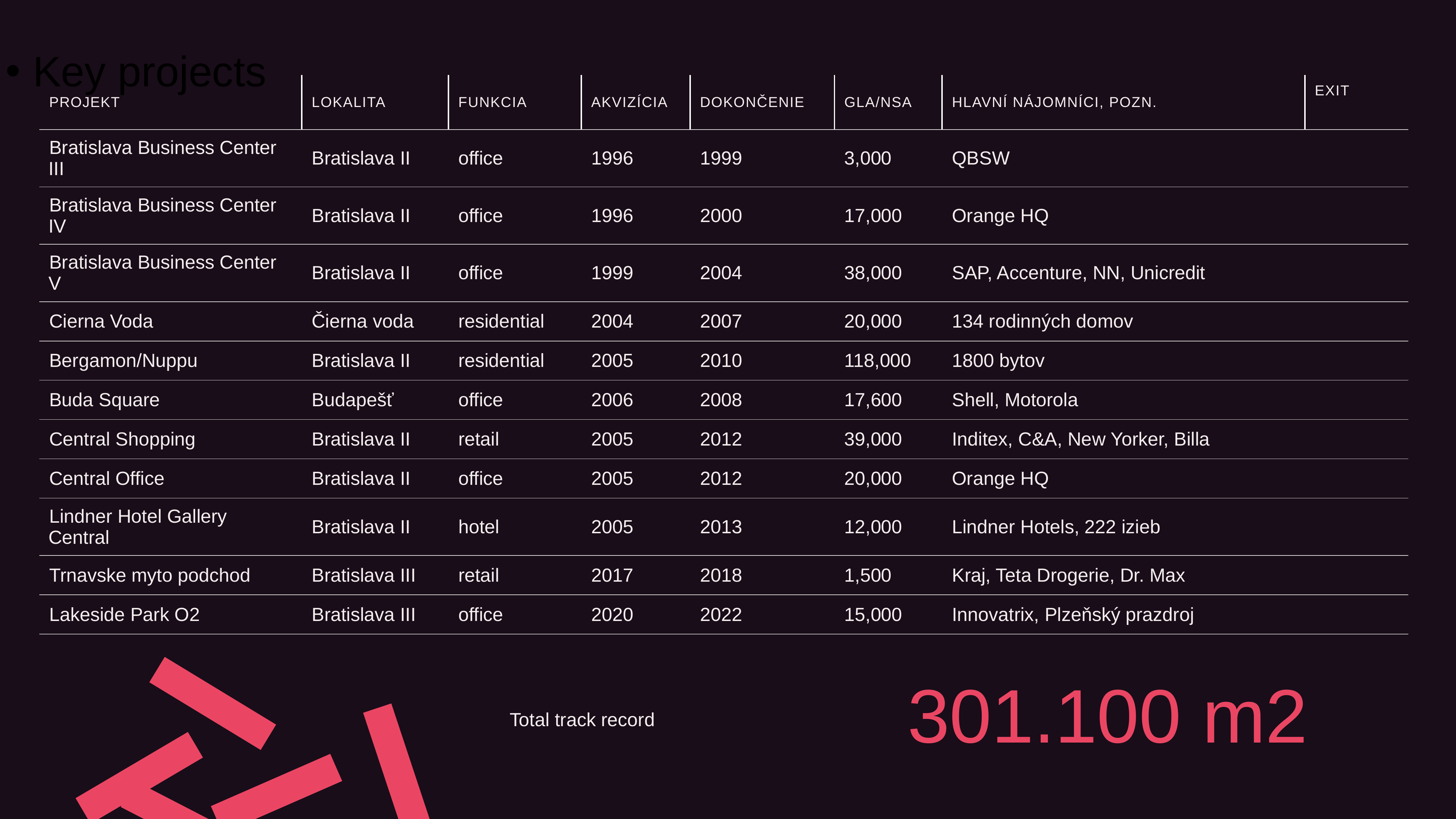

Key projects
| PROJEKT | lokalita | FUNKCIA | AKVIZÍCIA | DOkončenie | GLA/NSA | HLAVNÍ NÁJOMNÍCI, POzn. | ExIT |
| --- | --- | --- | --- | --- | --- | --- | --- |
| Bratislava Business Center III | Bratislava II | office | 1996 | 1999 | 3,000 | QBSW |  |
| Bratislava Business Center IV | Bratislava II | office | 1996 | 2000 | 17,000 | Orange HQ |  |
| Bratislava Business Center V | Bratislava II | office | 1999 | 2004 | 38,000 | SAP, Accenture, NN, Unicredit |  |
| Cierna Voda | Čierna voda | residential | 2004 | 2007 | 20,000 | 134 rodinných domov |  |
| Bergamon/Nuppu | Bratislava II | residential | 2005 | 2010 | 118,000 | 1800 bytov |  |
| Buda Square | Budapešť | office | 2006 | 2008 | 17,600 | Shell, Motorola |  |
| Central Shopping | Bratislava II | retail | 2005 | 2012 | 39,000 | Inditex, C&A, New Yorker, Billa |  |
| Central Office | Bratislava II | office | 2005 | 2012 | 20,000 | Orange HQ |  |
| Lindner Hotel Gallery Central | Bratislava II | hotel | 2005 | 2013 | 12,000 | Lindner Hotels, 222 izieb |  |
| Trnavske myto podchod | Bratislava III | retail | 2017 | 2018 | 1,500 | Kraj, Teta Drogerie, Dr. Max |  |
| Lakeside Park O2 | Bratislava III | office | 2020 | 2022 | 15,000 | Innovatrix, Plzeňský prazdroj |  |
301.100 m2

Total track record